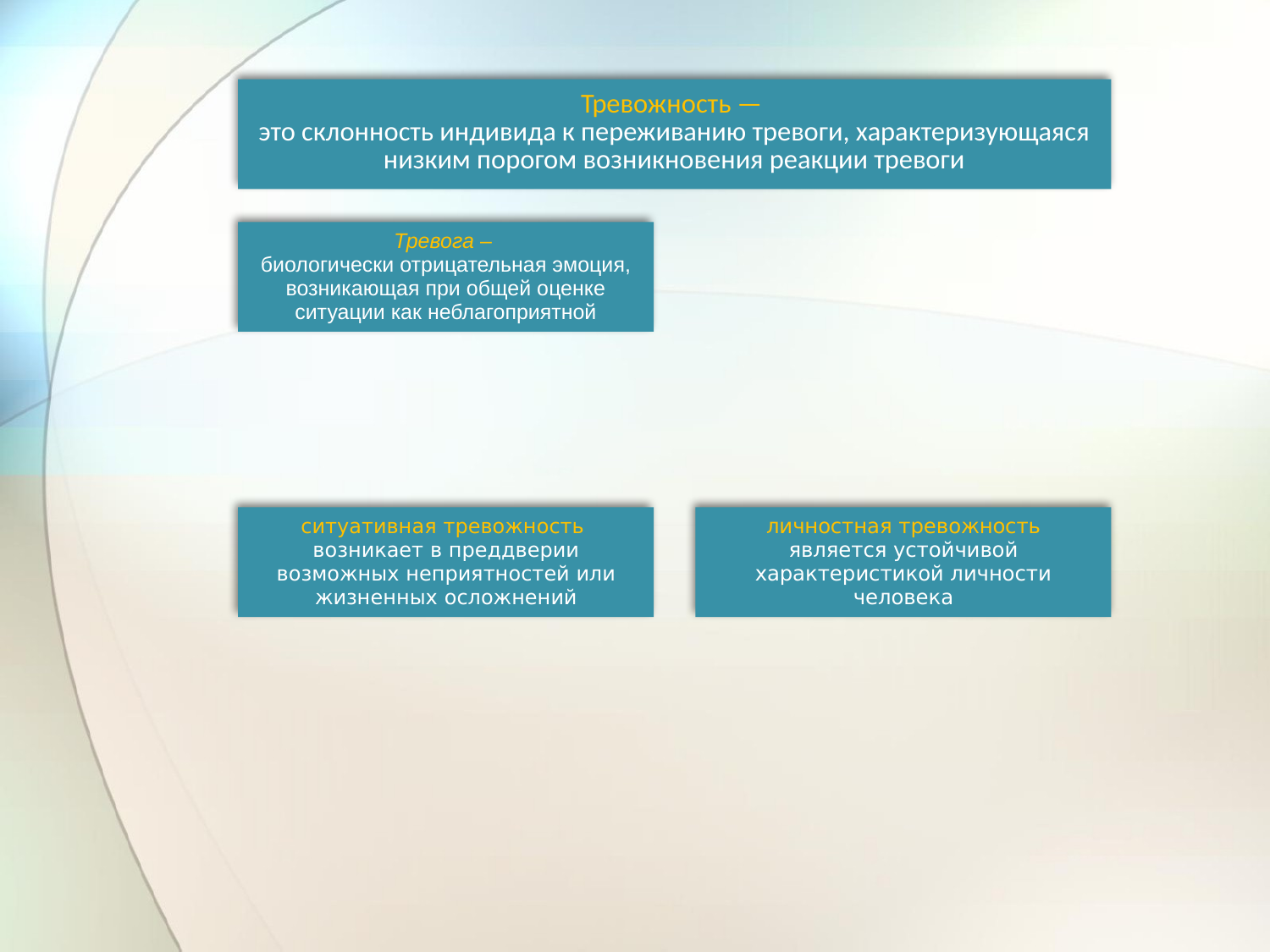

Тревожность —
это склонность индивида к переживанию тревоги, характеризующаяся низким порогом возникновения реакции тревоги
Тревога –
биологически отрицательная эмоция, возникающая при общей оценке ситуации как неблагоприятной
ситуативная тревожность
возникает в преддверии возможных неприятностей или жизненных осложнений
личностная тревожность
является устойчивой характеристикой личности человека